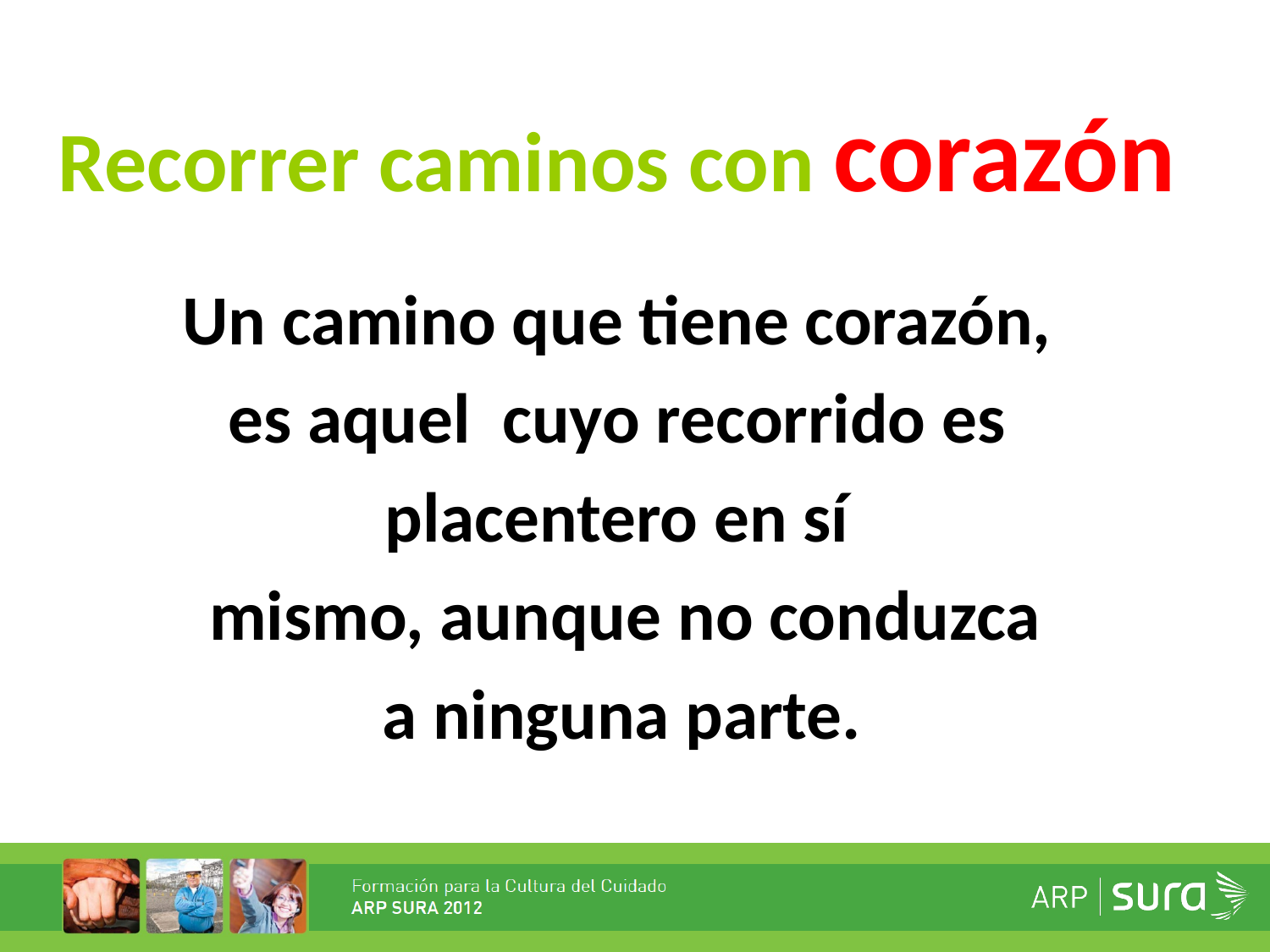

Recorrer caminos con corazón
Un camino que tiene corazón,
es aquel  cuyo recorrido es
placentero en sí
mismo, aunque no conduzca
 a ninguna parte.